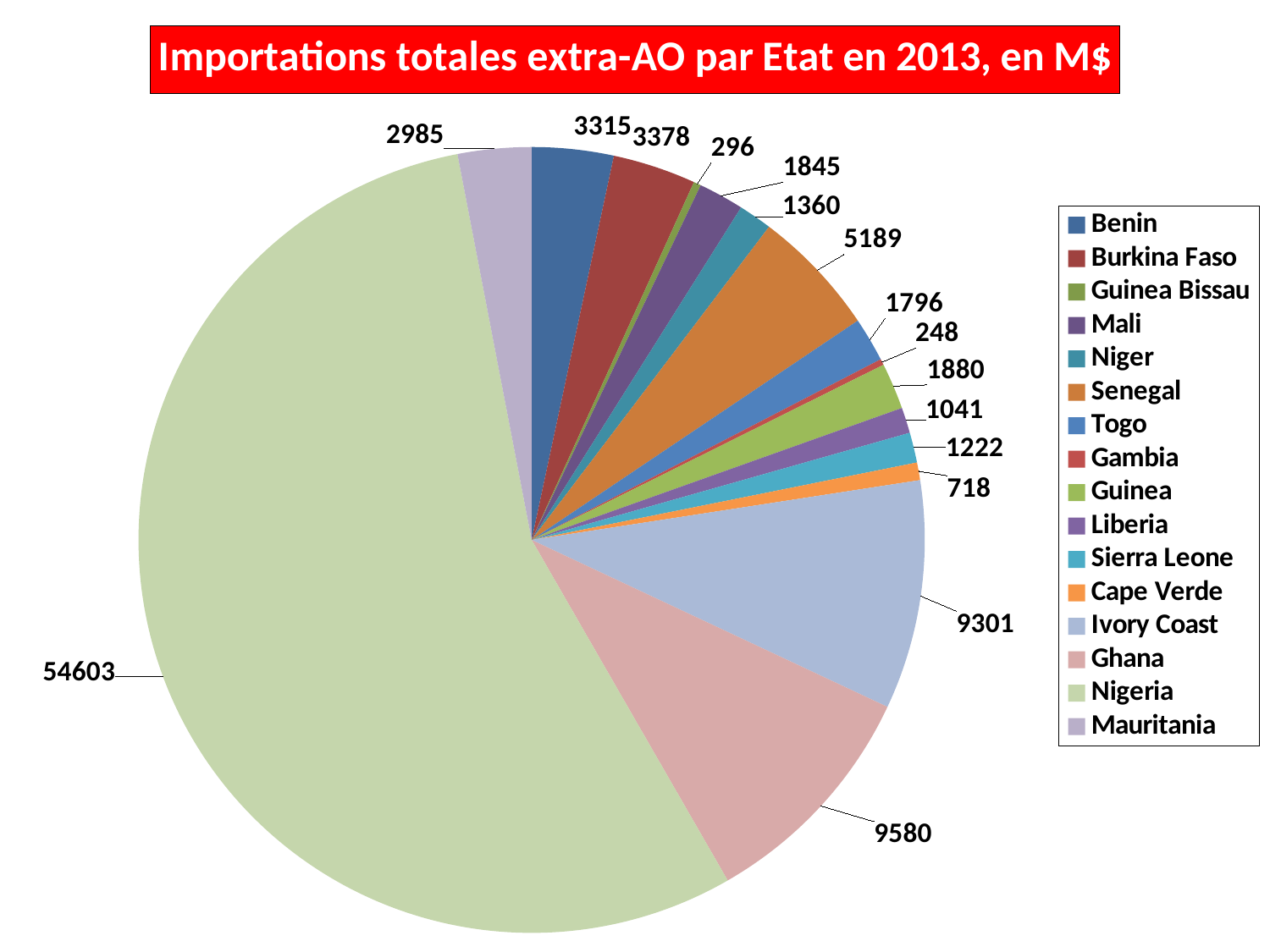

### Chart: Importations totales extra-AO par Etat en 2013, en M$

| Category | Extra-WA imports |
|---|---|
| Benin | 3315.0 |
| Burkina Faso | 3378.0 |
| Guinea Bissau | 296.0 |
| Mali  | 1845.0 |
| Niger | 1360.0 |
| Senegal | 5189.0 |
| Togo | 1796.0 |
| Gambia | 248.0 |
| Guinea | 1880.0 |
| Liberia | 1041.0 |
| Sierra Leone | 1222.0 |
| Cape Verde | 718.0 |
| Ivory Coast | 9301.0 |
| Ghana | 9580.0 |
| Nigeria | 54603.0 |
| Mauritania | 2985.0 |